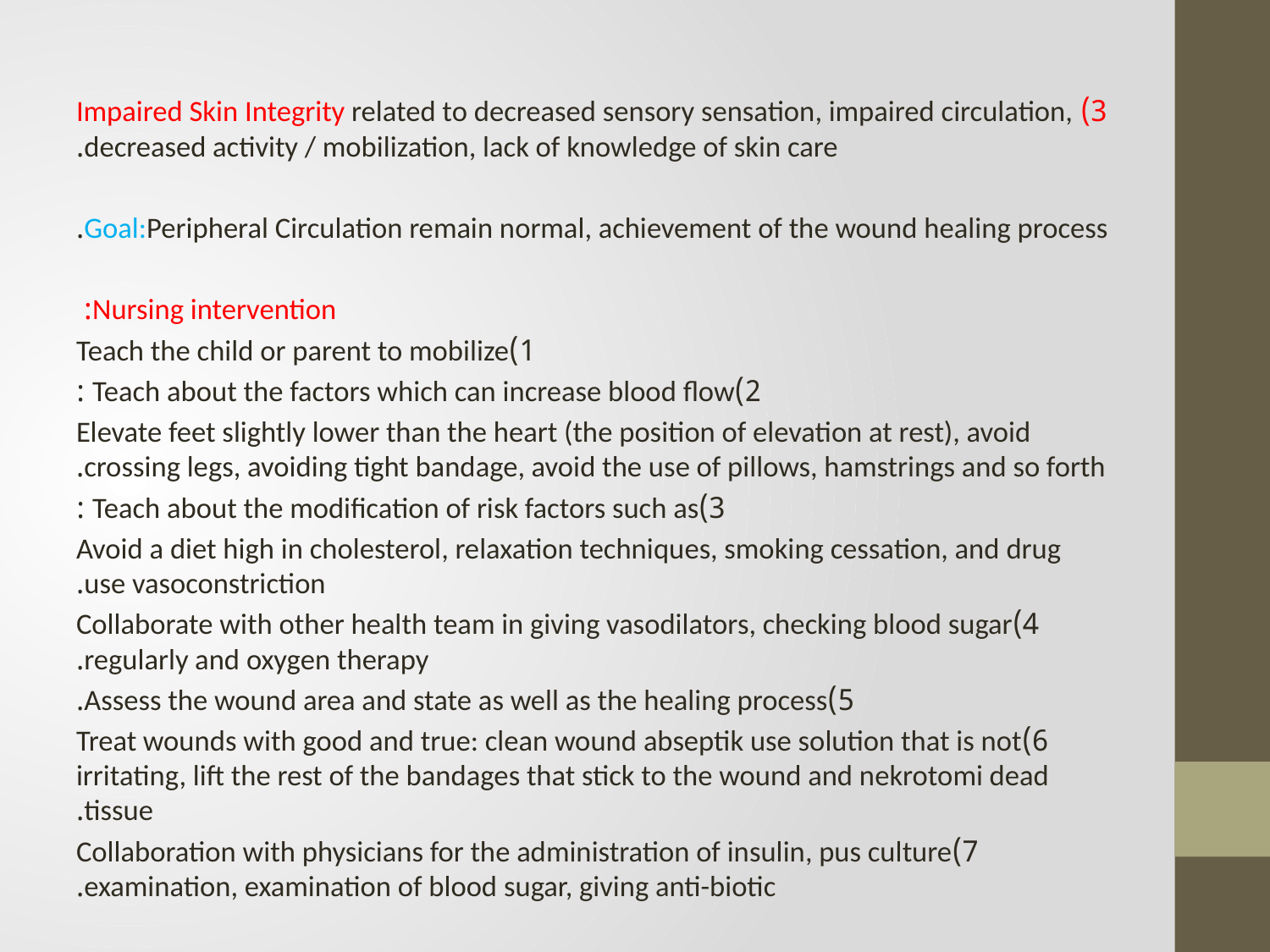

#
3) Impaired Skin Integrity related to decreased sensory sensation, impaired circulation, decreased activity / mobilization, lack of knowledge of skin care.

Goal:Peripheral Circulation remain normal, achievement of the wound healing process.

Nursing intervention:
1)Teach the child or parent to mobilize
2)Teach about the factors which can increase blood flow :
Elevate feet slightly lower than the heart (the position of elevation at rest), avoid crossing legs, avoiding tight bandage, avoid the use of pillows, hamstrings and so forth.
3)Teach about the modification of risk factors such as :
Avoid a diet high in cholesterol, relaxation techniques, smoking cessation, and drug use vasoconstriction.
4)Collaborate with other health team in giving vasodilators, checking blood sugar regularly and oxygen therapy.
5)Assess the wound area and state as well as the healing process.
6)Treat wounds with good and true: clean wound abseptik use solution that is not irritating, lift the rest of the bandages that stick to the wound and nekrotomi dead tissue.
7)Collaboration with physicians for the administration of insulin, pus culture examination, examination of blood sugar, giving anti-biotic.